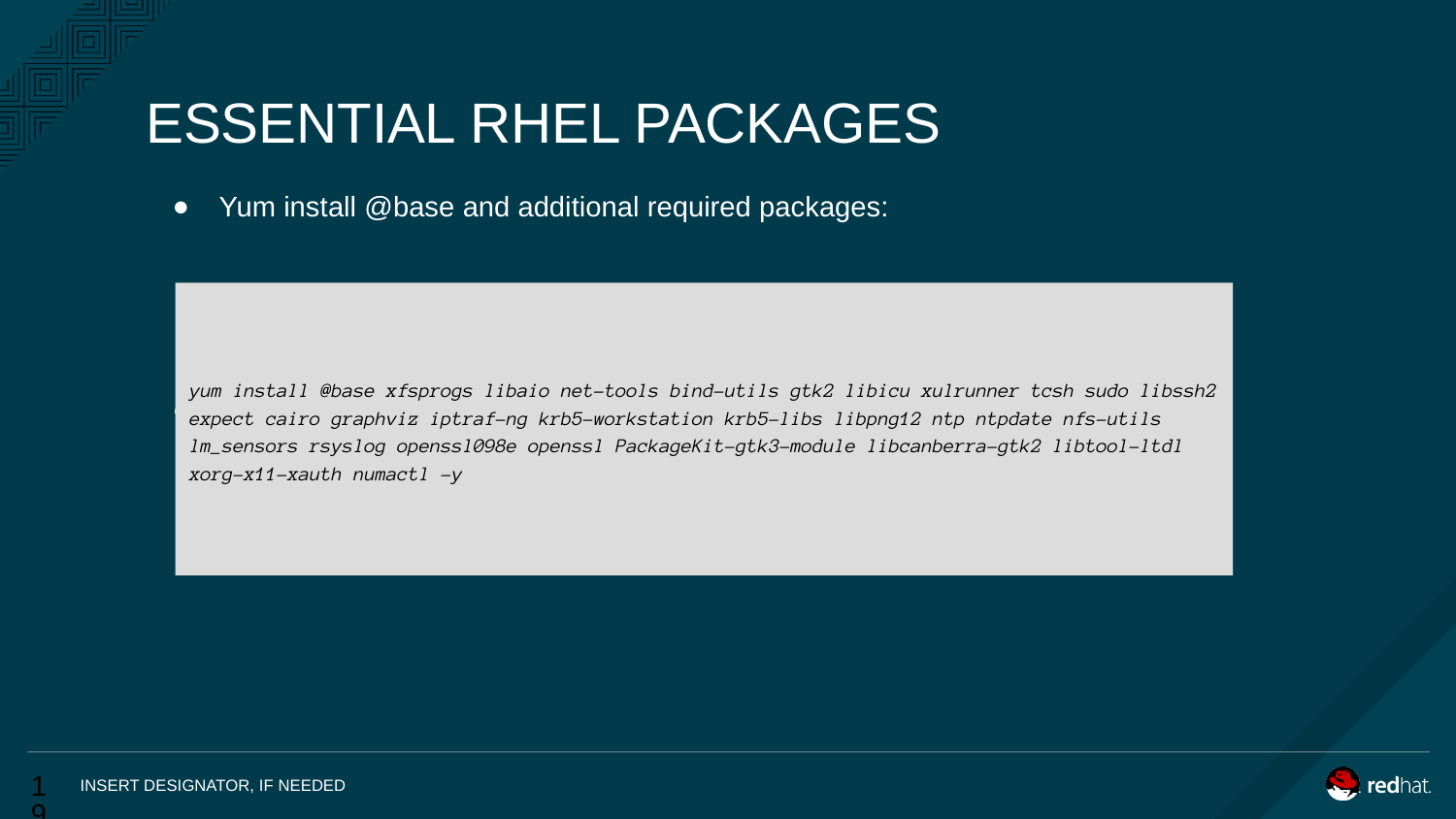

# ESSENTIAL RHEL PACKAGES
Yum install @base and additional required packages:

Validate time is correct:
yum install @base xfsprogs libaio net-tools bind-utils gtk2 libicu xulrunner tcsh sudo libssh2 expect cairo graphviz iptraf-ng krb5-workstation krb5-libs libpng12 ntp ntpdate nfs-utils lm_sensors rsyslog openssl098e openssl PackageKit-gtk3-module libcanberra-gtk2 libtool-ltdl xorg-x11-xauth numactl -y
19